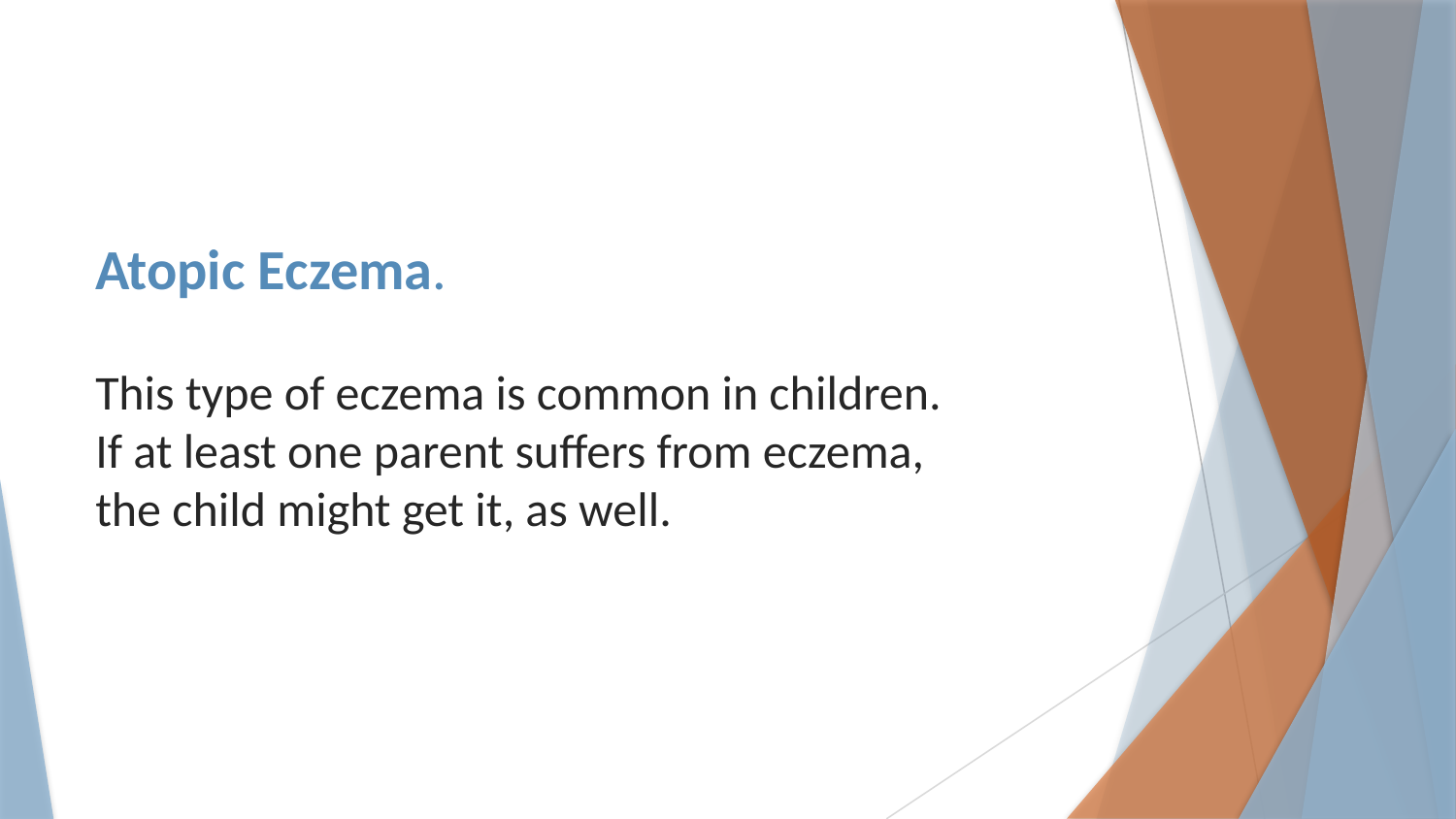

# Atopic Eczema.
This type of eczema is common in children. If at least one parent suffers from eczema, the child might get it, as well.